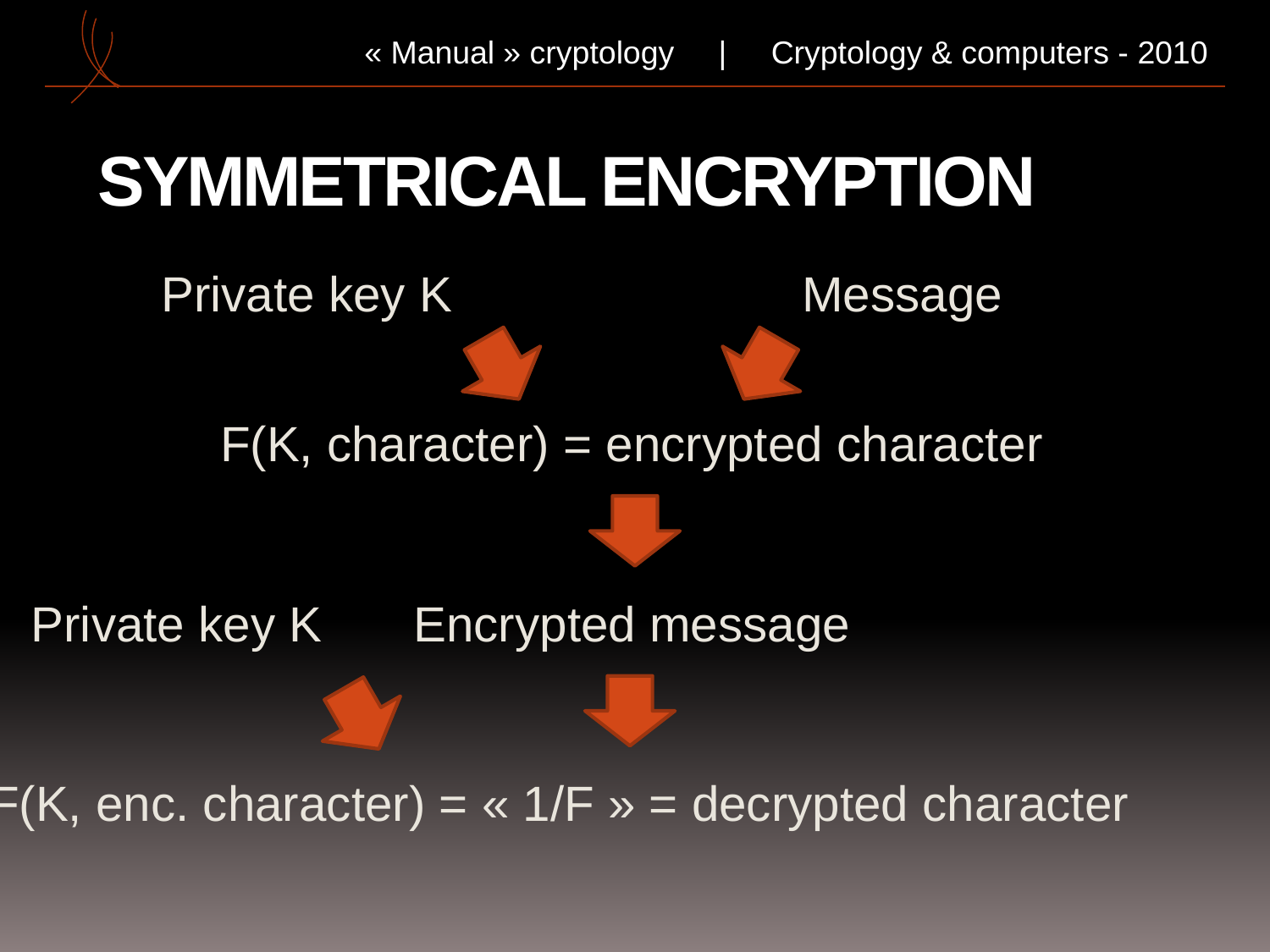

« Manual » cryptology     |     Cryptology & computers - 2010
# Symmetrical encryption
Private key K

Message

F(K, character) = encrypted character

Private key K

Encrypted message

F(K, enc. character) = « 1/F » = decrypted character